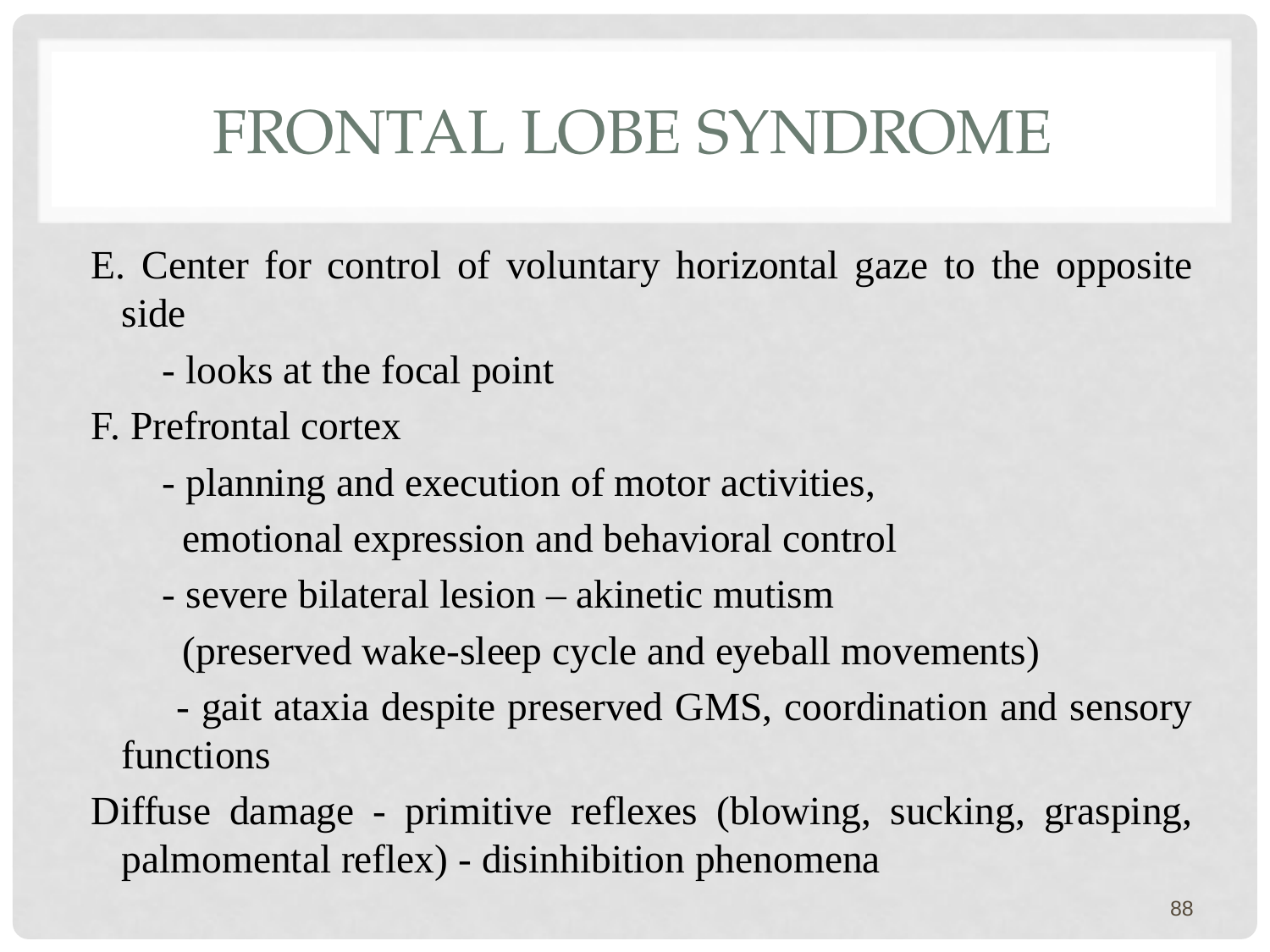

# FRONTAL LOBE syndrome
E. Center for control of voluntary horizontal gaze to the opposite side
       - looks at the focal point
F. Prefrontal cortex
       - planning and execution of motor activities,
         emotional expression and behavioral control
       - severe bilateral lesion – akinetic mutism
         (preserved wake-sleep cycle and eyeball movements)
       - gait ataxia despite preserved GMS, coordination and sensory functions
Diffuse damage - primitive reflexes (blowing, sucking, grasping, palmomental reflex) - disinhibition phenomena
88